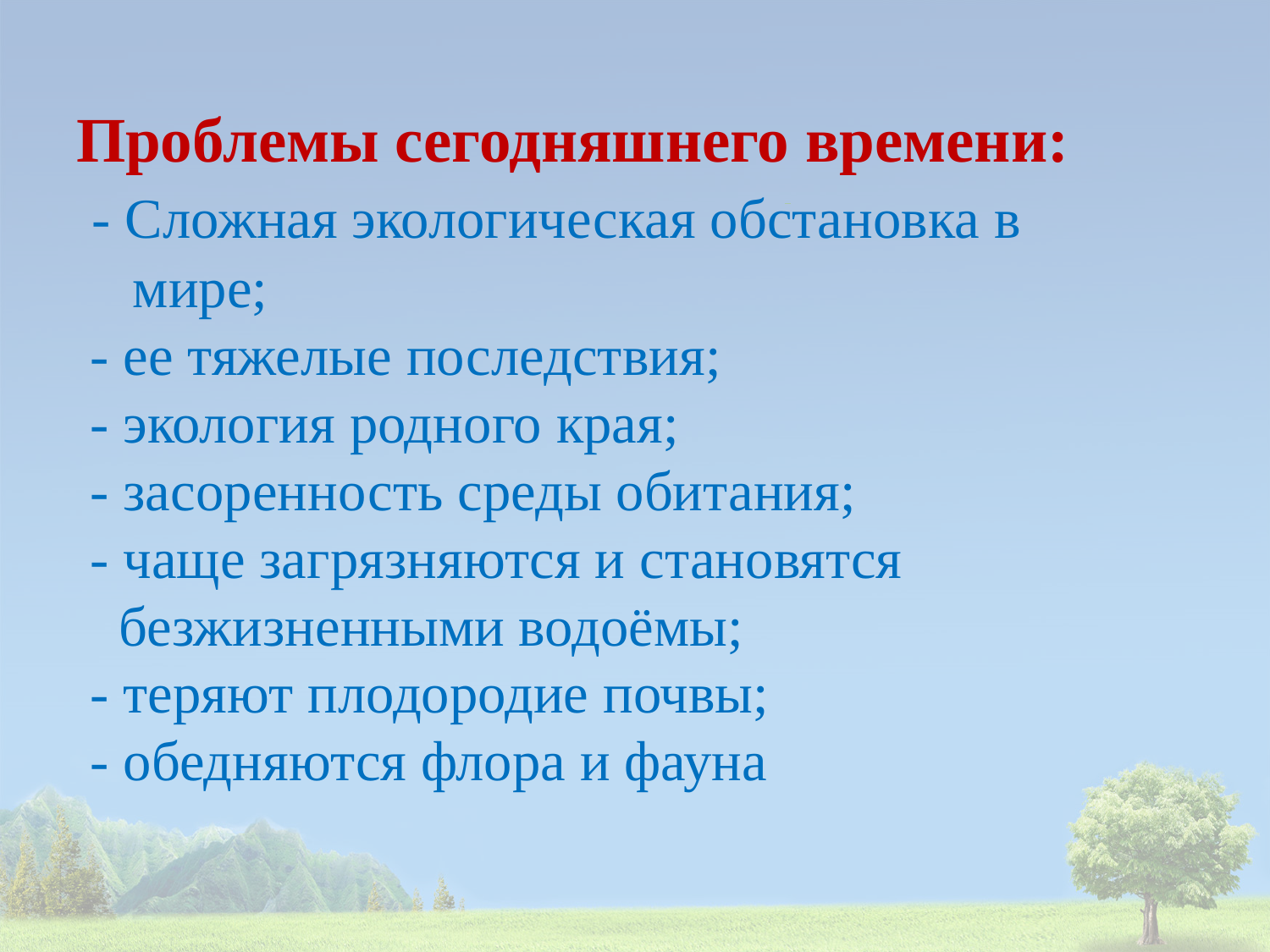

# Проблемы сегодняшнего времени: - Сложная экологическая обстановка в мире; - ее тяжелые последствия; - экология родного края; - засоренность среды обитания; - чаще загрязняются и становятся безжизненными водоёмы; - теряют плодородие почвы; - обедняются флора и фауна